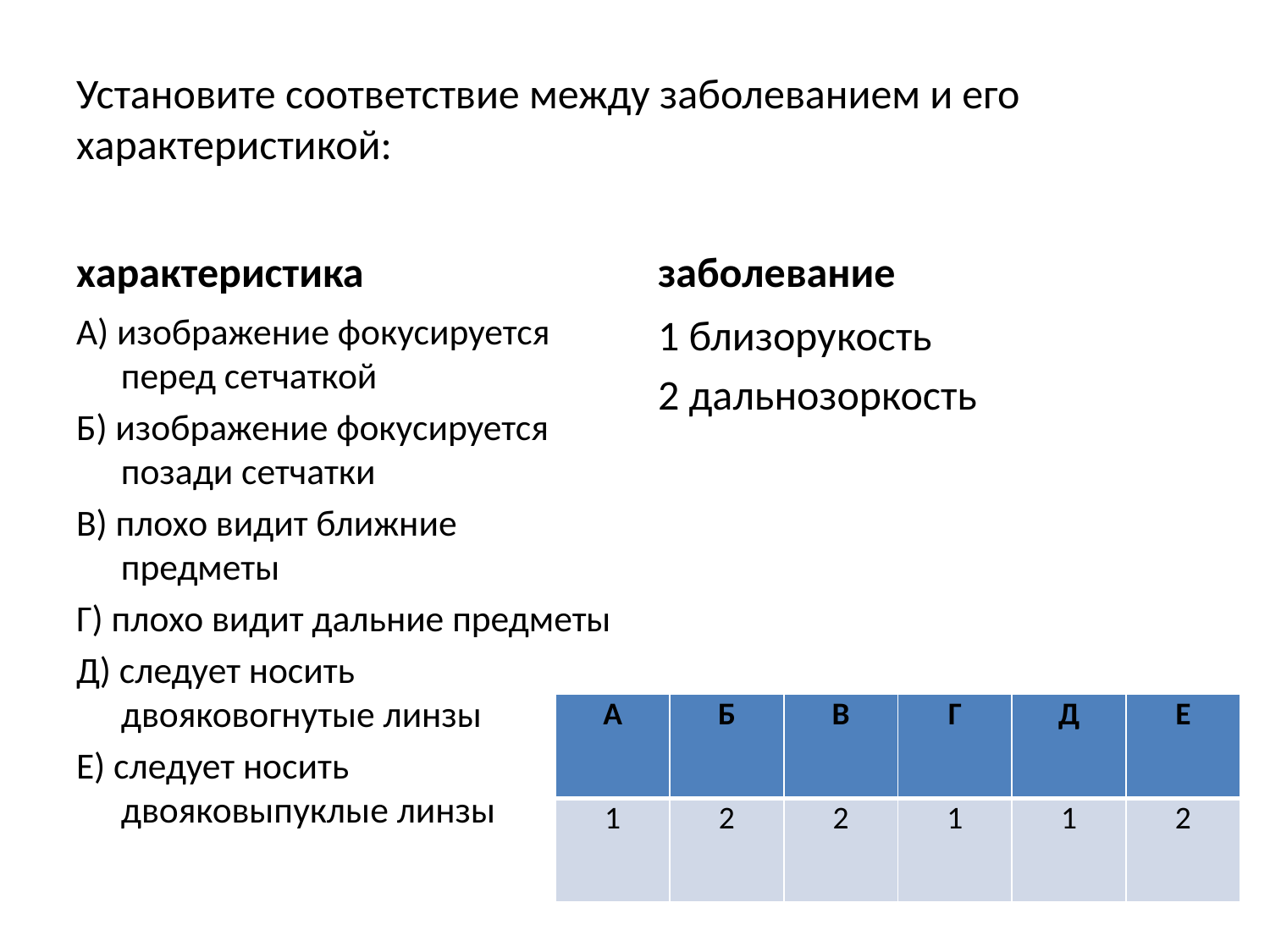

# Установите соответствие между заболеванием и его характеристикой:
характеристика
заболевание
А) изображение фокусируется перед сетчаткой
Б) изображение фокусируется позади сетчатки
В) плохо видит ближние предметы
Г) плохо видит дальние предметы
Д) следует носить двояковогнутые линзы
Е) следует носить двояковыпуклые линзы
1 близорукость
2 дальнозоркость
| А | Б | В | Г | Д | Е |
| --- | --- | --- | --- | --- | --- |
| 1 | 2 | 2 | 1 | 1 | 2 |